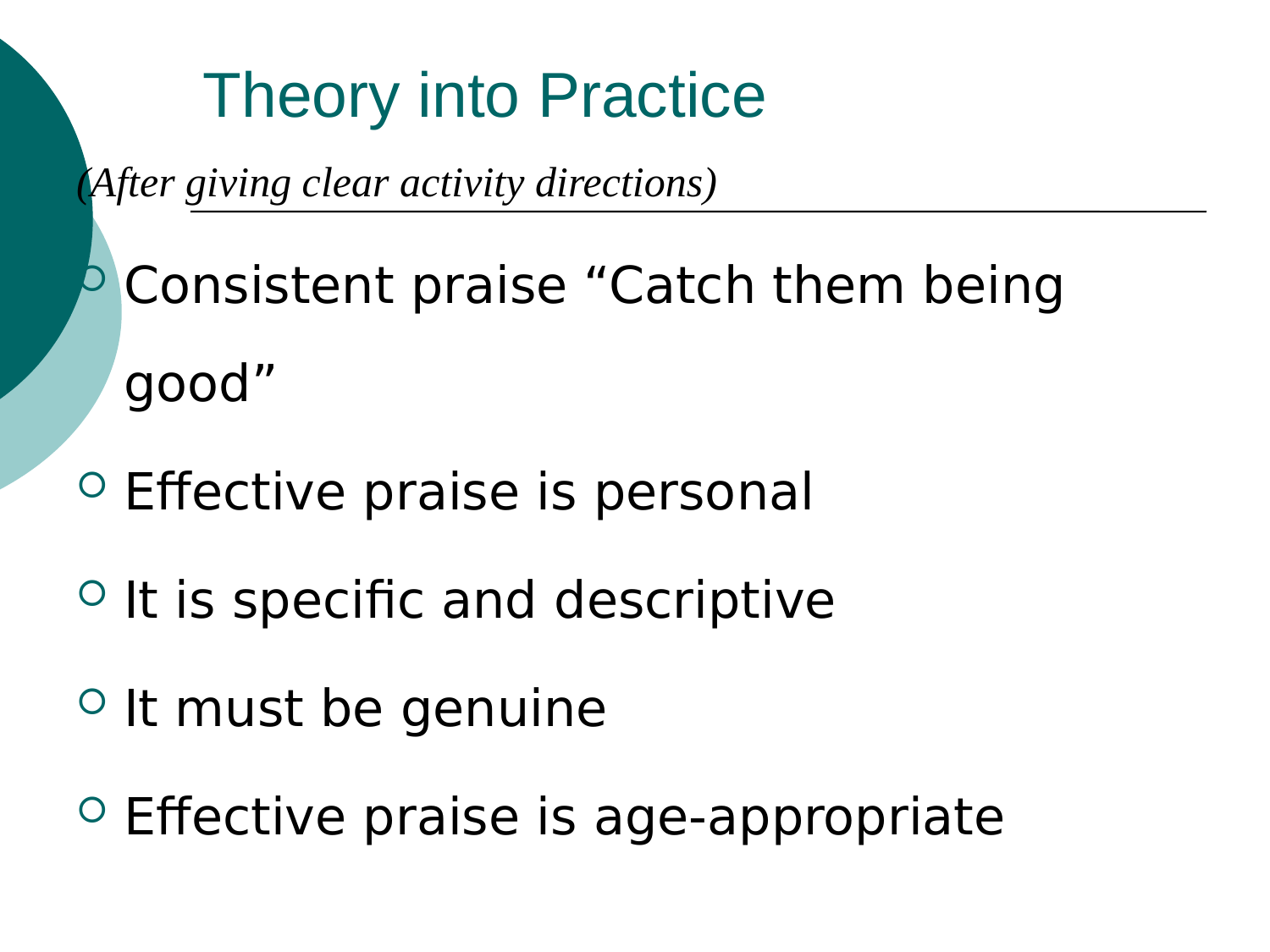

# Theory into Practice
(After giving clear activity directions)
Consistent praise “Catch them being good”
Effective praise is personal
It is specific and descriptive
It must be genuine
Effective praise is age-appropriate